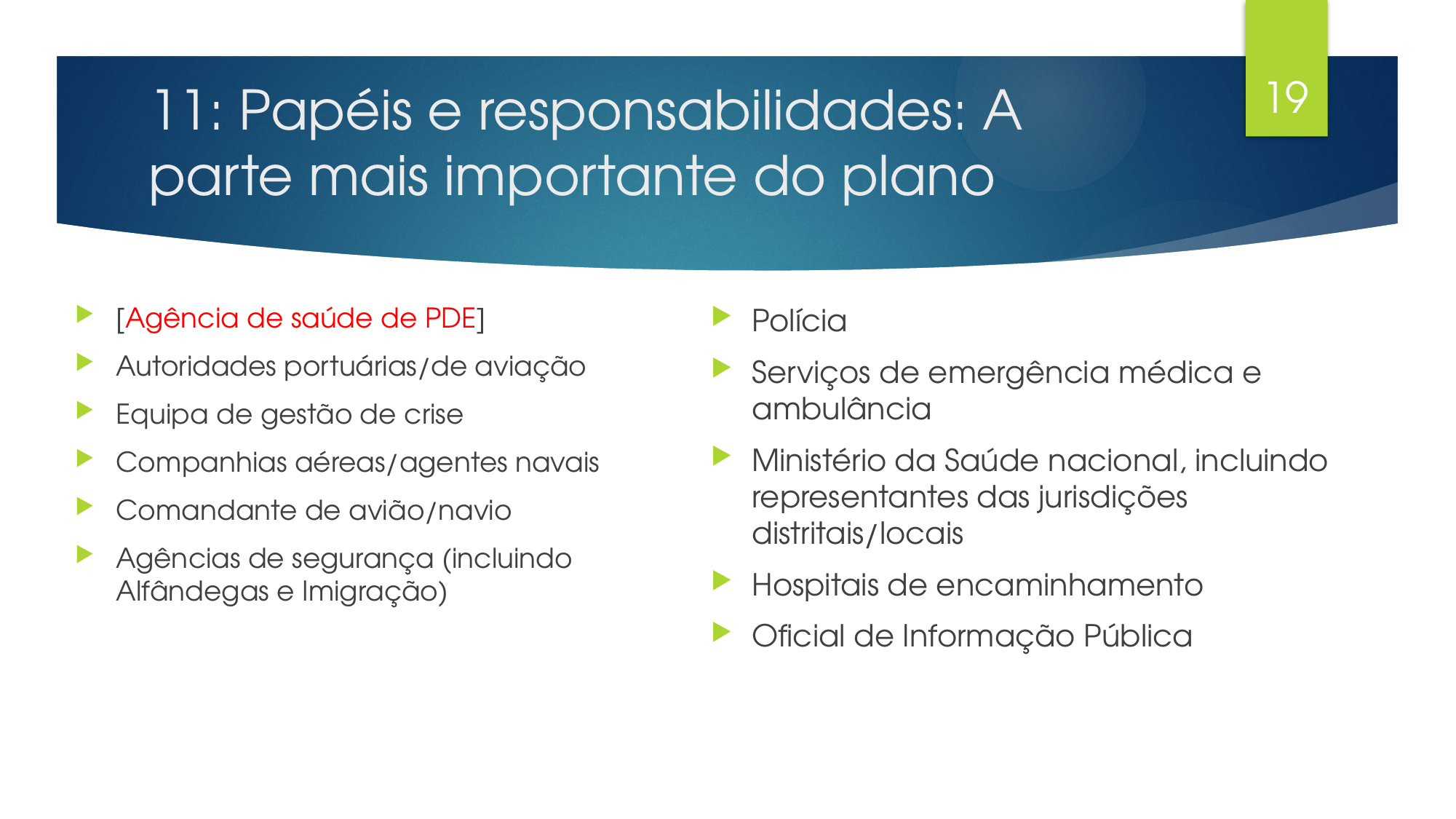

19
# 11: Papéis e responsabilidades: A parte mais importante do plano
[Agência de saúde de PDE]
Autoridades portuárias/de aviação
Equipa de gestão de crise
Companhias aéreas/agentes navais
Comandante de avião/navio
Agências de segurança (incluindo Alfândegas e Imigração)

Polícia
Serviços de emergência médica e ambulância
Ministério da Saúde nacional, incluindo representantes das jurisdições distritais/locais
Hospitais de encaminhamento
Oficial de Informação Pública